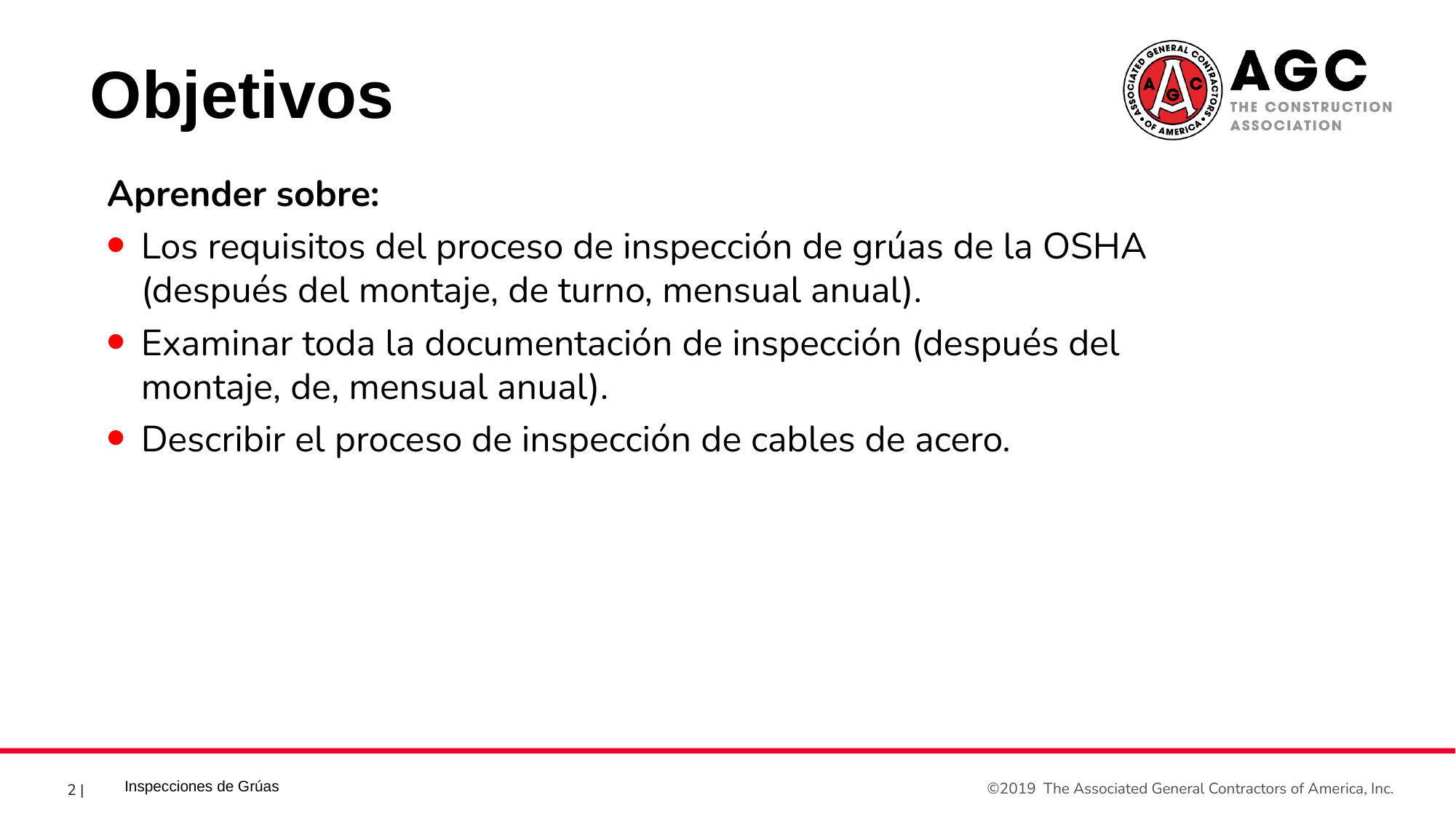

Objetivos
Aprender sobre:
Los requisitos del proceso de inspección de grúas de la OSHA (después del montaje, de turno, mensual anual).
Examinar toda la documentación de inspección (después del montaje, de, mensual anual).
Describir el proceso de inspección de cables de acero.
Inspecciones de Grúas